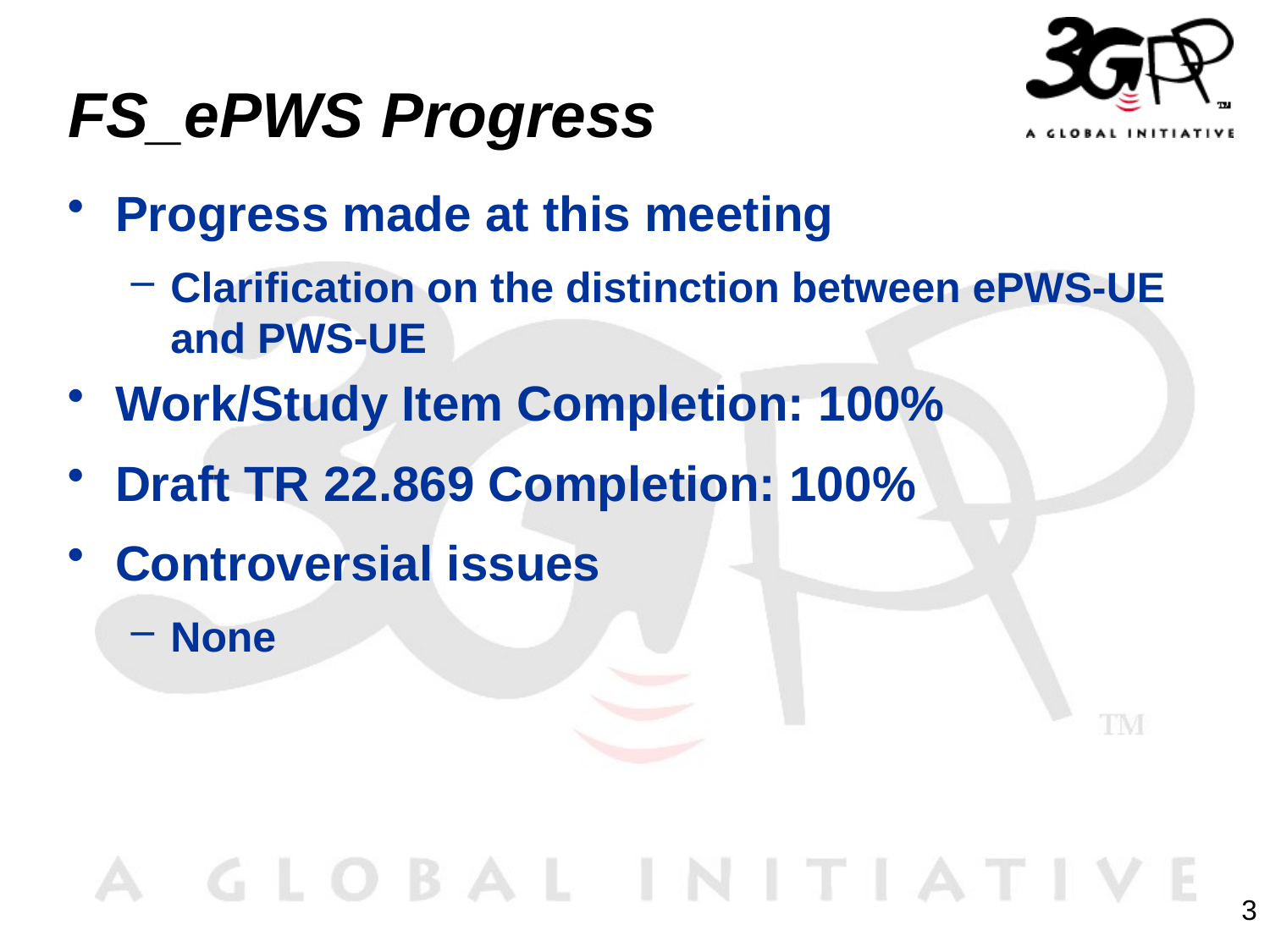

# FS_ePWS Progress
Progress made at this meeting
Clarification on the distinction between ePWS-UE and PWS-UE
Work/Study Item Completion: 100%
Draft TR 22.869 Completion: 100%
Controversial issues
None
3